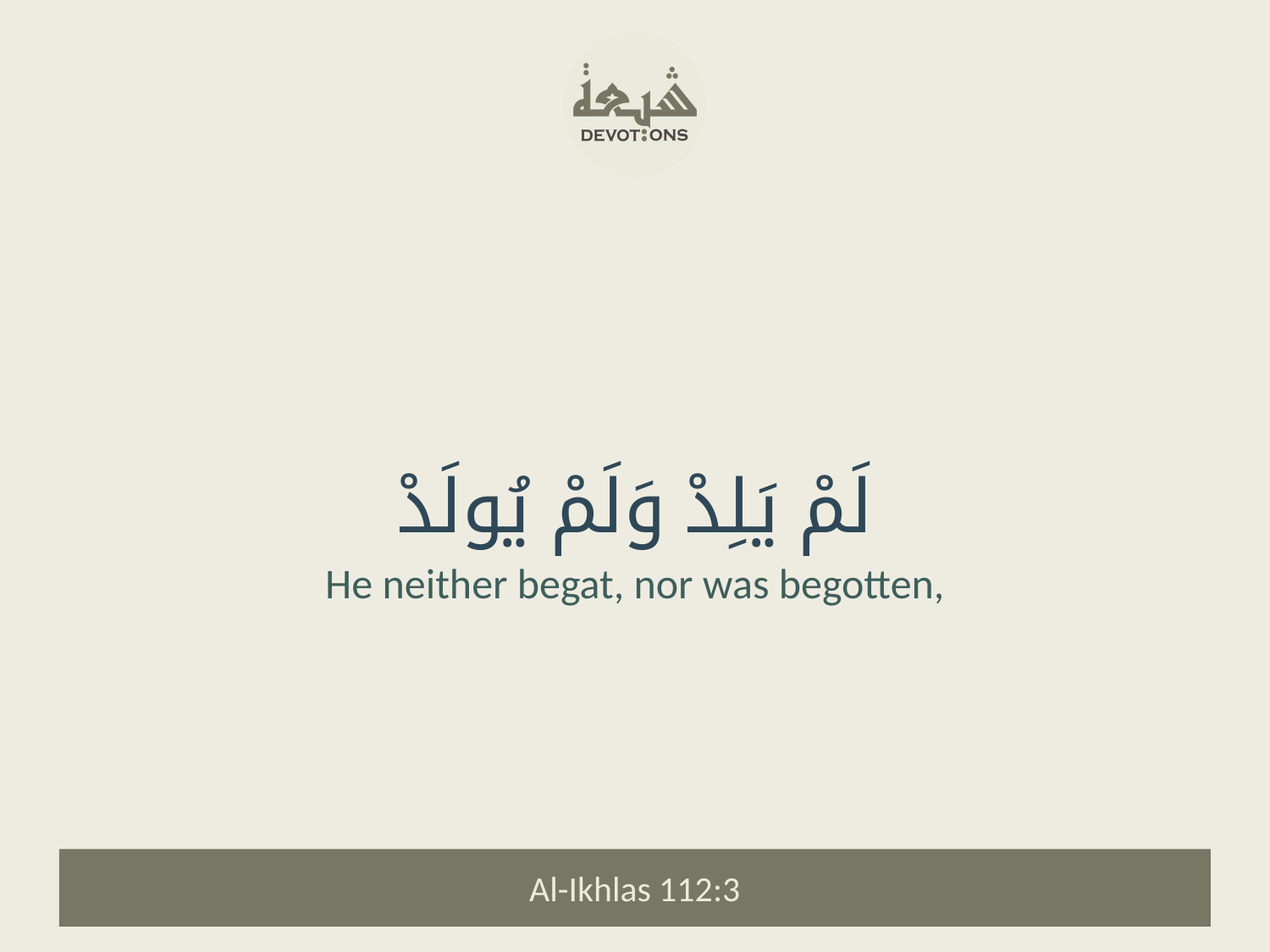

لَمْ يَلِدْ وَلَمْ يُولَدْ
He neither begat, nor was begotten,
Al-Ikhlas 112:3